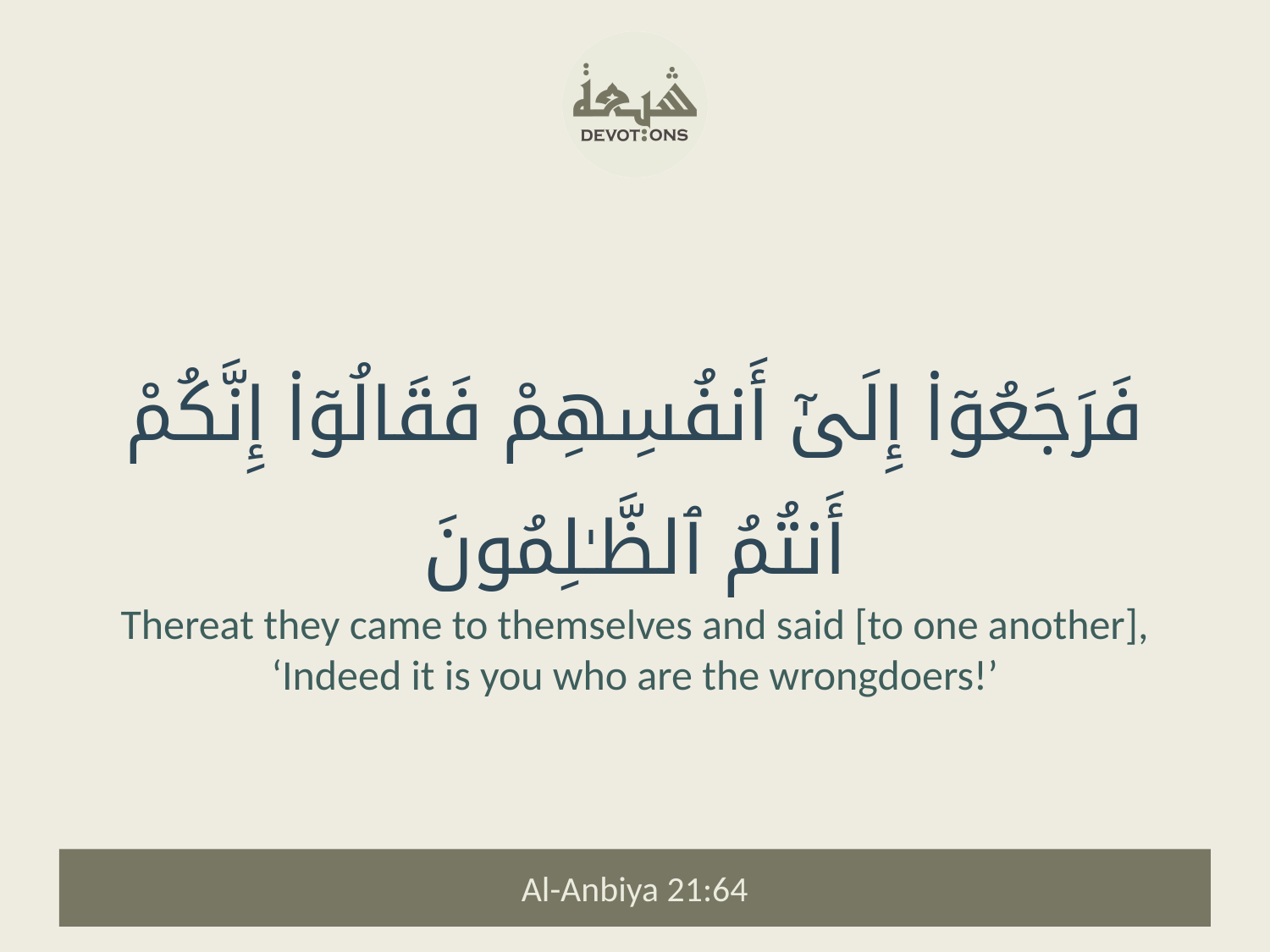

فَرَجَعُوٓا۟ إِلَىٰٓ أَنفُسِهِمْ فَقَالُوٓا۟ إِنَّكُمْ أَنتُمُ ٱلظَّـٰلِمُونَ
Thereat they came to themselves and said [to one another], ‘Indeed it is you who are the wrongdoers!’
Al-Anbiya 21:64